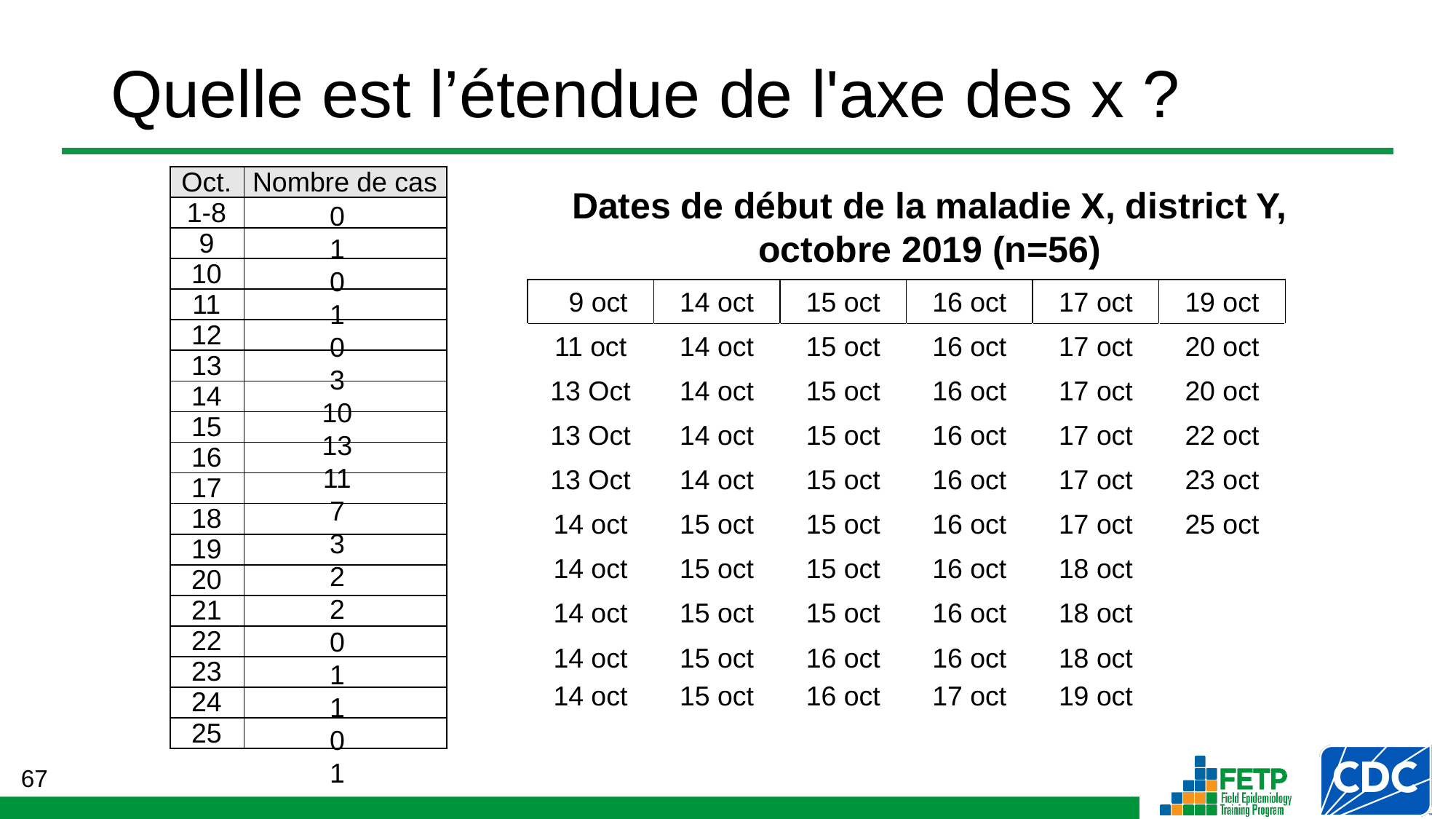

# Quelle est l’étendue de l'axe des x ?
| Oct. | Nombre de cas |
| --- | --- |
| 1-8 |  |
| 9 |  |
| 10 |  |
| 11 |  |
| 12 |  |
| 13 |  |
| 14 |  |
| 15 |  |
| 16 |  |
| 17 |  |
| 18 |  |
| 19 |  |
| 20 |  |
| 21 |  |
| 22 |  |
| 23 |  |
| 24 |  |
| 25 |  |
Dates de début de la maladie X, district Y, octobre 2019 (n=56)

0
1
0
1
0
3
10
13
11
7
3
2
2
0
1
1
0
1
| 9 oct | 14 oct | 15 oct | 16 oct | 17 oct | 19 oct |
| --- | --- | --- | --- | --- | --- |
| 11 oct | 14 oct | 15 oct | 16 oct | 17 oct | 20 oct |
| 13 Oct | 14 oct | 15 oct | 16 oct | 17 oct | 20 oct |
| 13 Oct | 14 oct | 15 oct | 16 oct | 17 oct | 22 oct |
| 13 Oct | 14 oct | 15 oct | 16 oct | 17 oct | 23 oct |
| 14 oct | 15 oct | 15 oct | 16 oct | 17 oct | 25 oct |
| 14 oct | 15 oct | 15 oct | 16 oct | 18 oct |  |
| 14 oct | 15 oct | 15 oct | 16 oct | 18 oct |  |
| 14 oct | 15 oct | 16 oct | 16 oct | 18 oct |  |
| 14 oct | 15 oct | 16 oct | 17 oct | 19 oct |  |